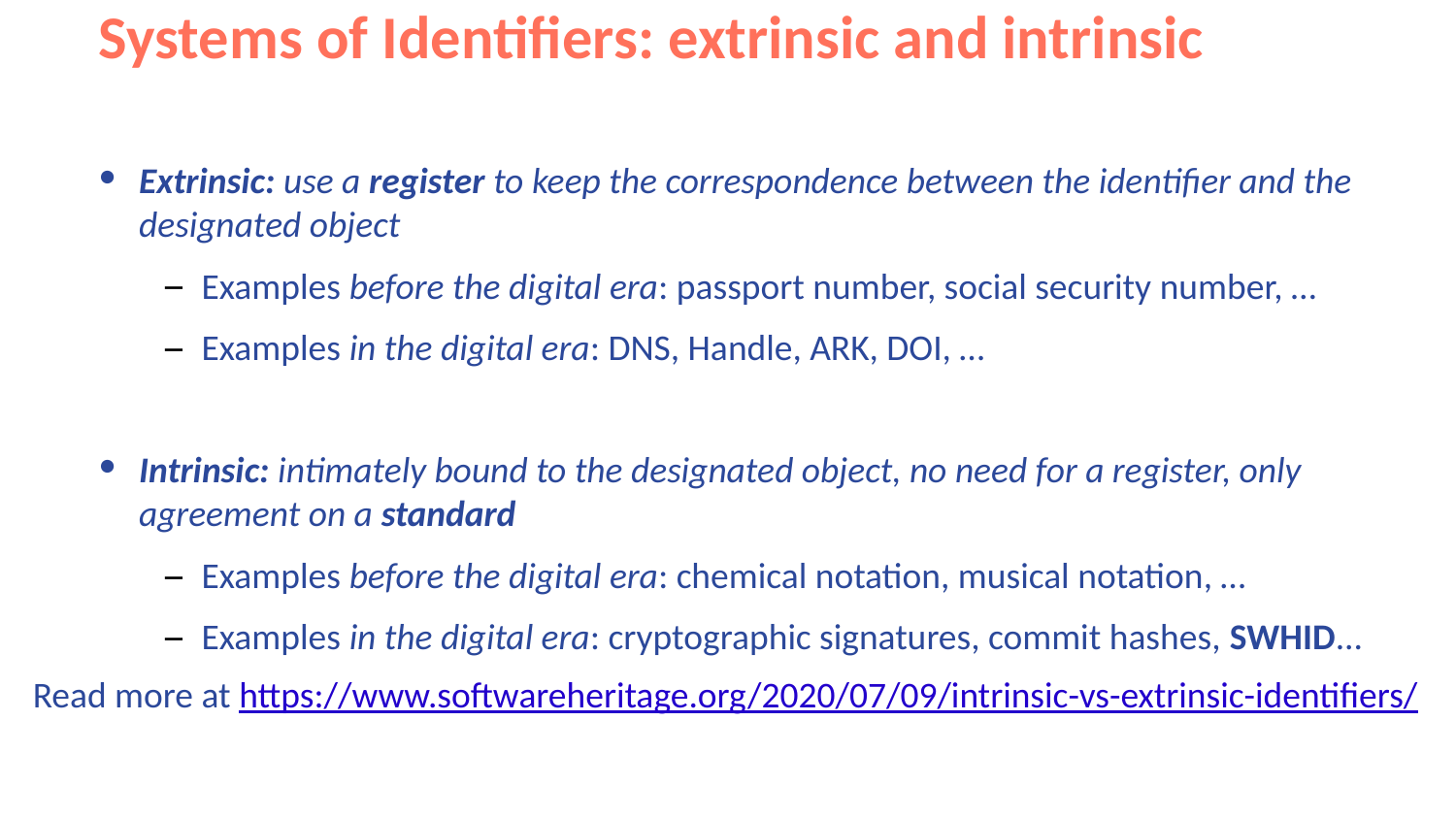

Systems of Identifiers: extrinsic and intrinsic

Extrinsic: use a register to keep the correspondence between the identifier and the designated object
Examples before the digital era: passport number, social security number, …
Examples in the digital era: DNS, Handle, ARK, DOI, …

Intrinsic: intimately bound to the designated object, no need for a register, only agreement on a standard
Examples before the digital era: chemical notation, musical notation, …
Examples in the digital era: cryptographic signatures, commit hashes, SWHID...

Read more at https://www.softwareheritage.org/2020/07/09/intrinsic-vs-extrinsic-identifiers/
66
EOSC Architecture update